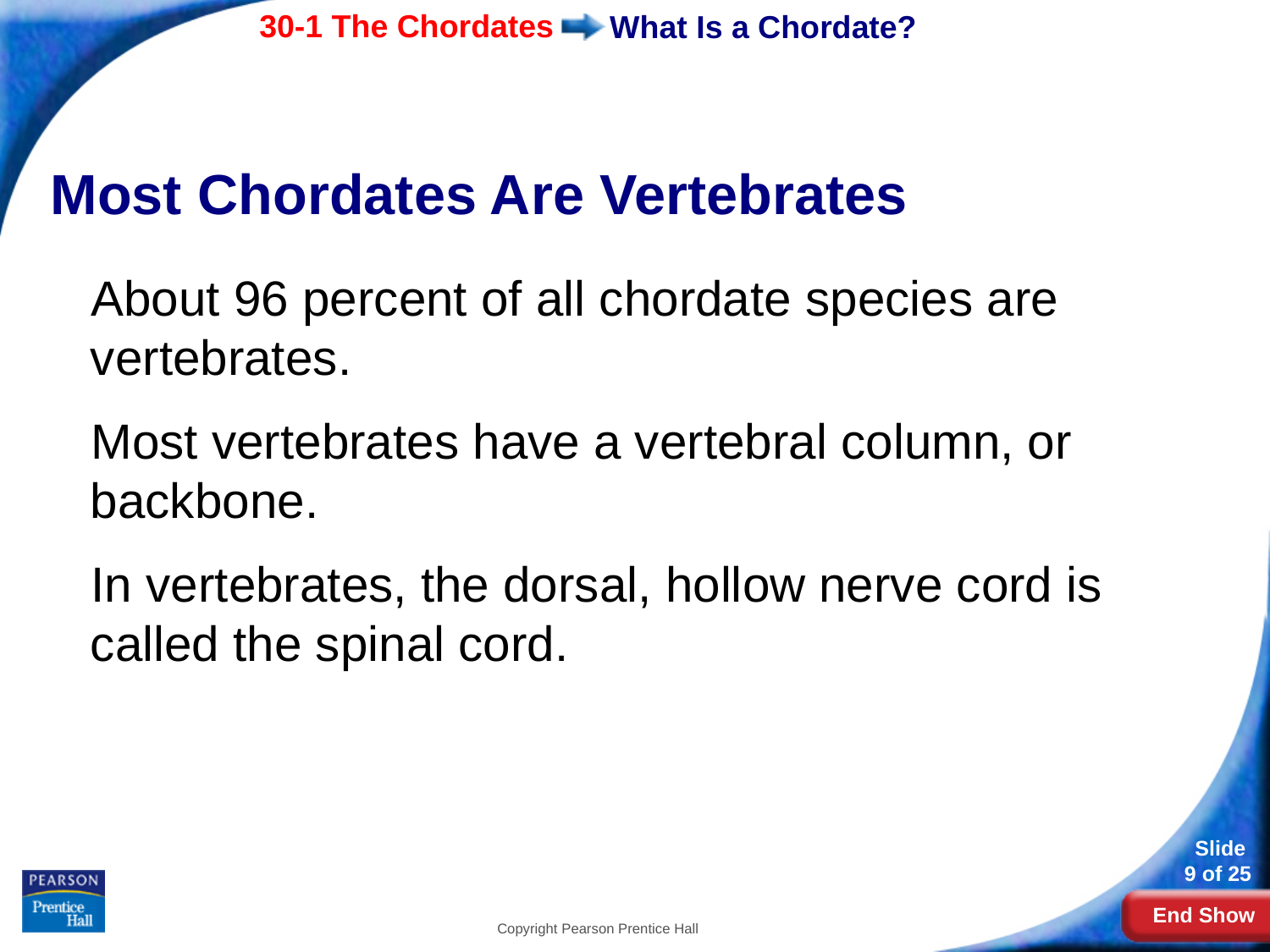

# What Is a Chordate?
Most Chordates Are Vertebrates
About 96 percent of all chordate species are vertebrates.
Most vertebrates have a vertebral column, or backbone.
In vertebrates, the dorsal, hollow nerve cord is called the spinal cord.

Copyright Pearson Prentice Hall